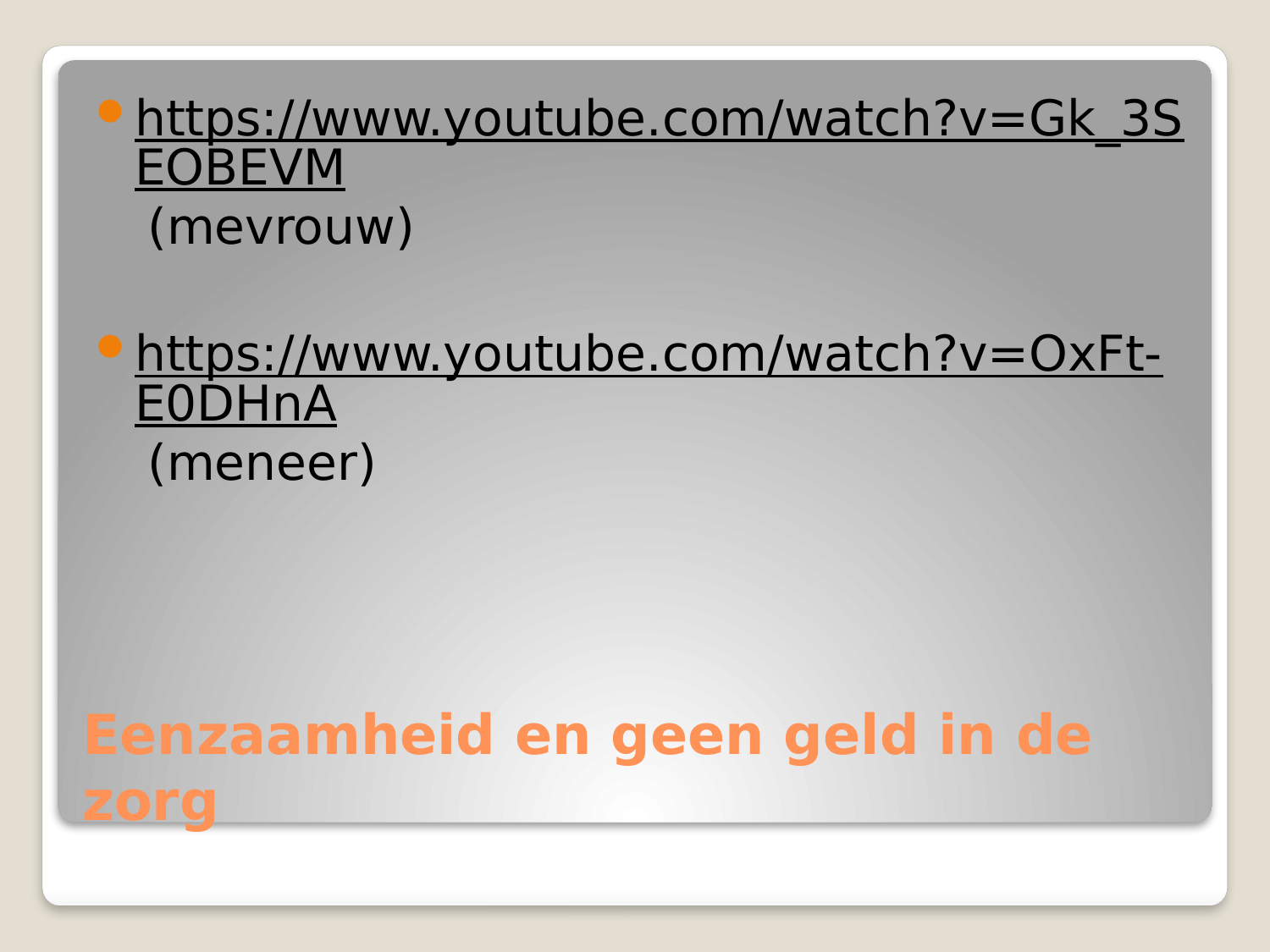

https://www.youtube.com/watch?v=Gk_3SEOBEVM (mevrouw)

https://www.youtube.com/watch?v=OxFt-E0DHnA (meneer)
# Eenzaamheid en geen geld in de zorg